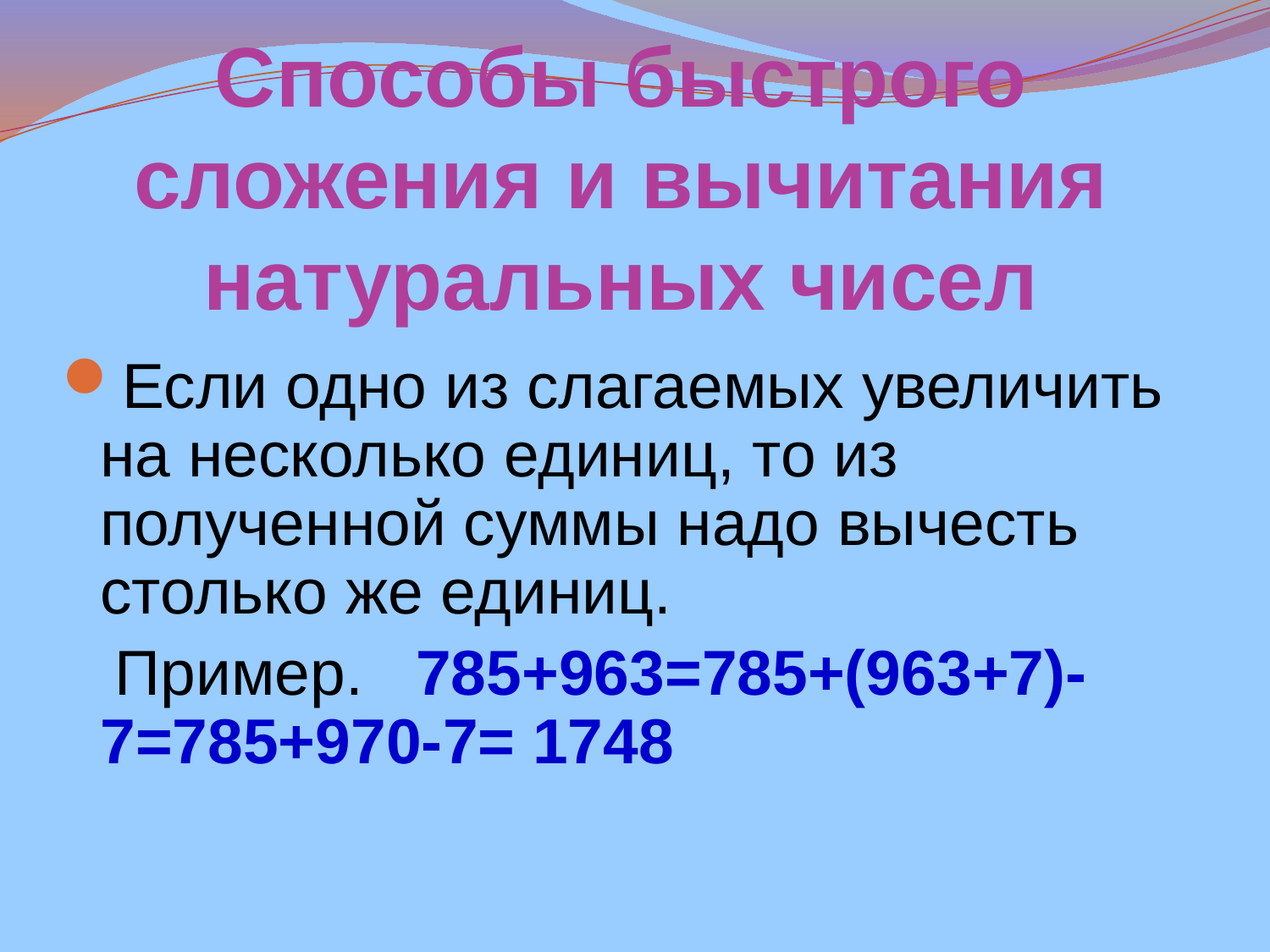

# Способы быстрого сложения и вычитания натуральных чисел
Если одно из слагаемых увеличить на несколько единиц, то из полученной суммы надо вычесть столько же единиц.
   Пример.   785+963=785+(963+7)-7=785+970-7= 1748